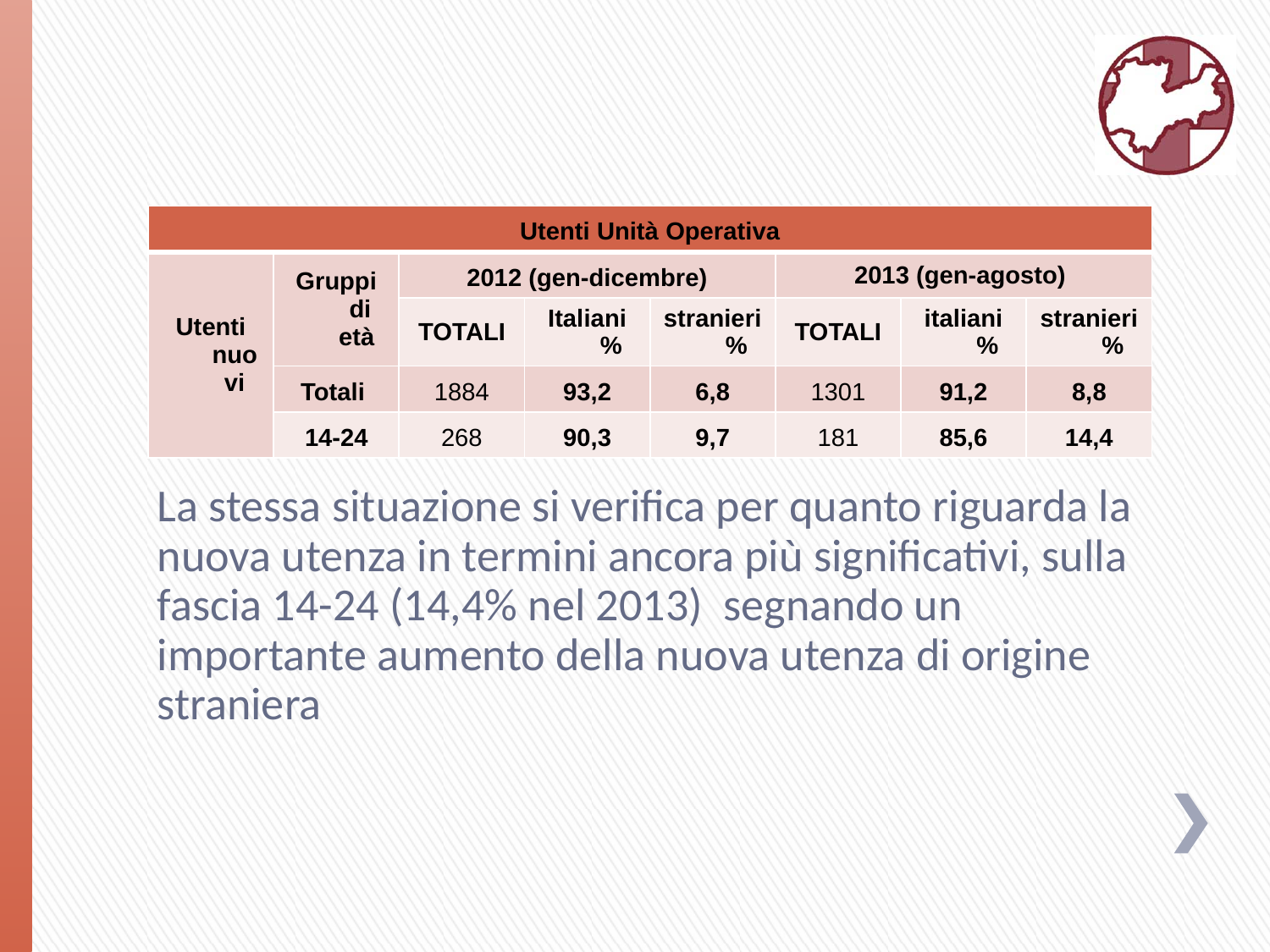

| Utenti Unità Operativa |  |  |  |  |  |  |  |
| --- | --- | --- | --- | --- | --- | --- | --- |
| Utenti nuovi | Gruppi di età | 2012 (gen-dicembre) |  |  | 2013 (gen-agosto) |  |  |
|  |  | TOTALI | Italiani % | stranieri % | TOTALI | italiani % | stranieri % |
|  | Totali | 1884 | 93,2 | 6,8 | 1301 | 91,2 | 8,8 |
|  | 14-24 | 268 | 90,3 | 9,7 | 181 | 85,6 | 14,4 |
La stessa situazione si verifica per quanto riguarda la nuova utenza in termini ancora più significativi, sulla fascia 14-24 (14,4% nel 2013)  segnando un importante aumento della nuova utenza di origine straniera